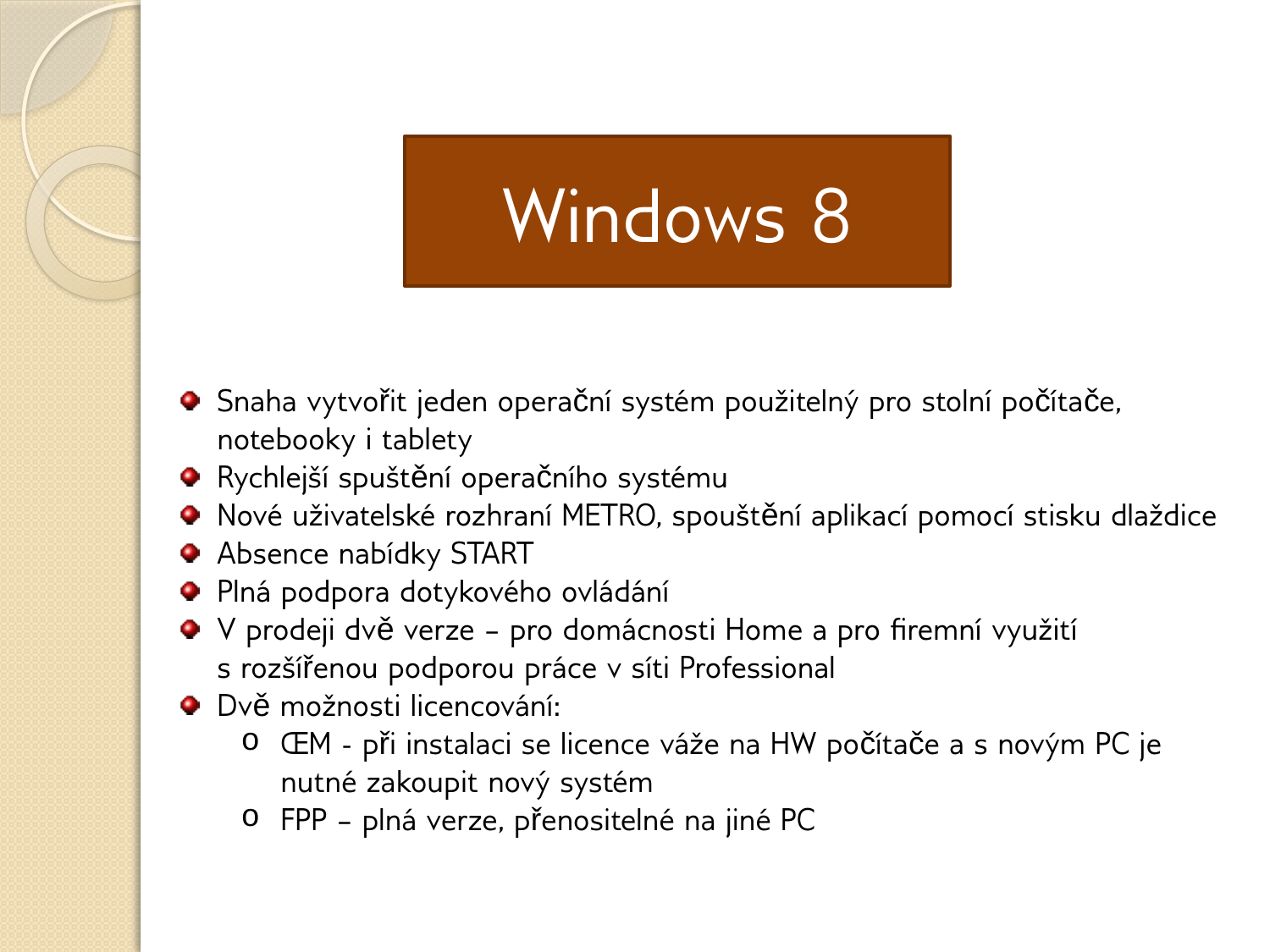

# Windows 8
Snaha vytvořit jeden operační systém použitelný pro stolní počítače, notebooky i tablety
Rychlejší spuštění operačního systému
Nové uživatelské rozhraní METRO, spouštění aplikací pomocí stisku dlaždice
Absence nabídky START
Plná podpora dotykového ovládání
V prodeji dvě verze – pro domácnosti Home a pro firemní využití
s rozšířenou podporou práce v síti Professional
Dvě možnosti licencování:
OEM - při instalaci se licence váže na HW počítače a s novým PC je nutné zakoupit nový systém
FPP – plná verze, přenositelné na jiné PC